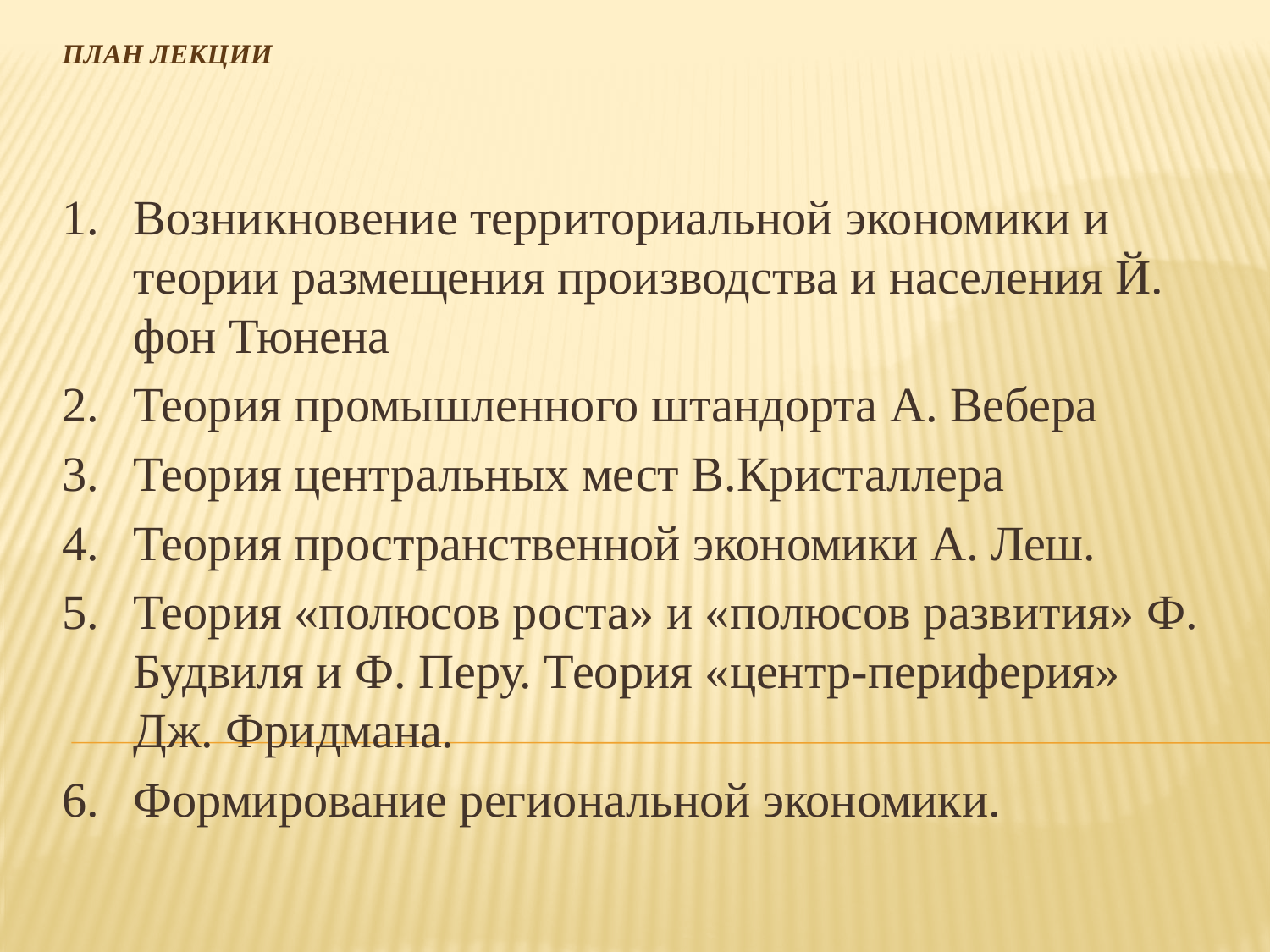

# План лекции
Возникновение территориальной экономики и теории размещения производства и населения Й. фон Тюнена
Теория промышленного штандорта А. Вебера
Теория центральных мест В.Кристаллера
Теория пространственной экономики А. Леш.
Теория «полюсов роста» и «полюсов развития» Ф. Будвиля и Ф. Перу. Теория «центр-периферия» Дж. Фридмана.
Формирование региональной экономики.